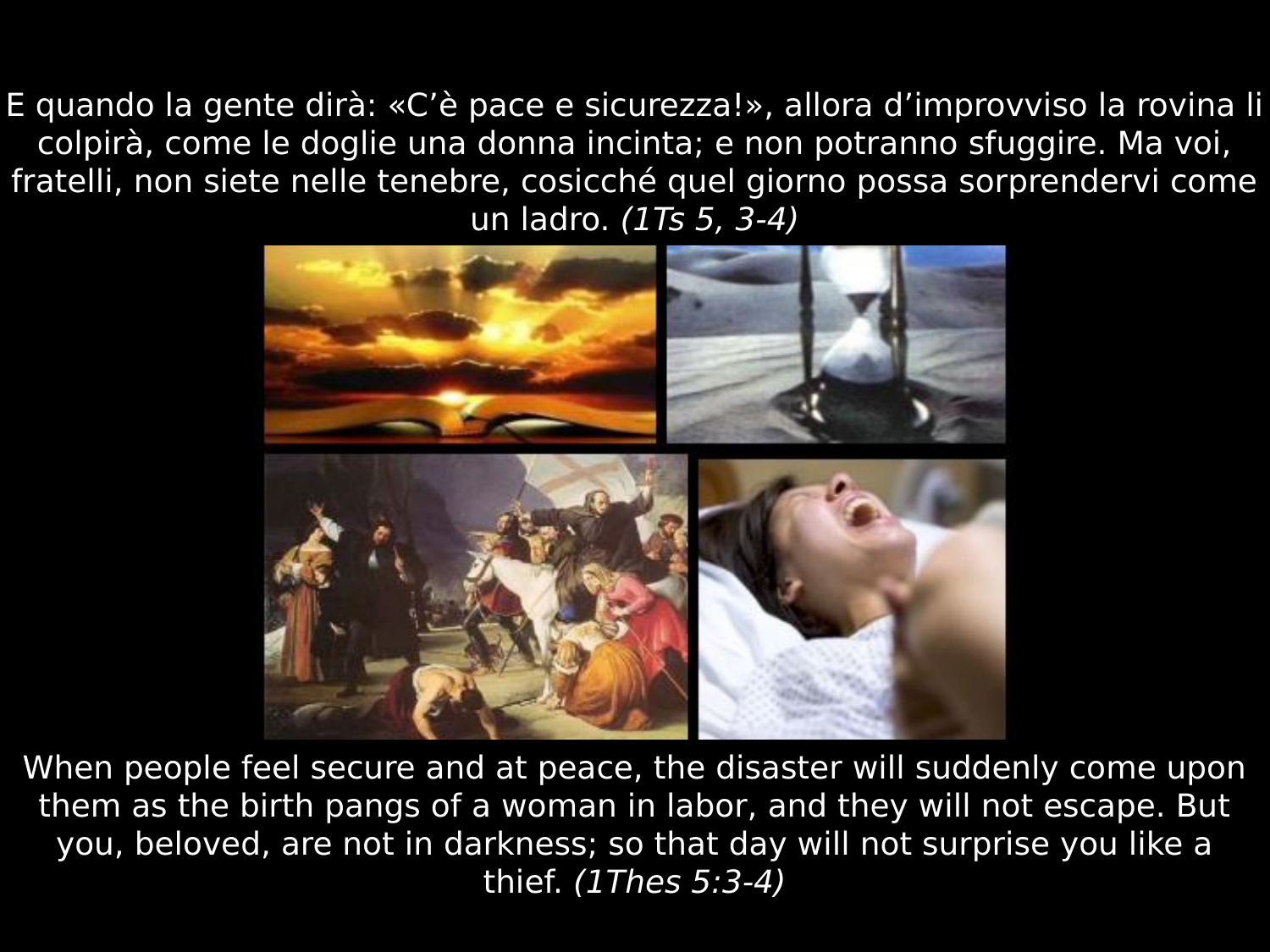

# E quando la gente dirà: «C’è pace e sicurezza!», allora d’improvviso la rovina li colpirà, come le doglie una donna incinta; e non potranno sfuggire. Ma voi, fratelli, non siete nelle tenebre, cosicché quel giorno possa sorprendervi come un ladro. (1Ts 5, 3-4)
When people feel secure and at peace, the disaster will suddenly come upon them as the birth pangs of a woman in labor, and they will not escape. But you, beloved, are not in darkness; so that day will not surprise you like a thief. (1Thes 5:3-4)